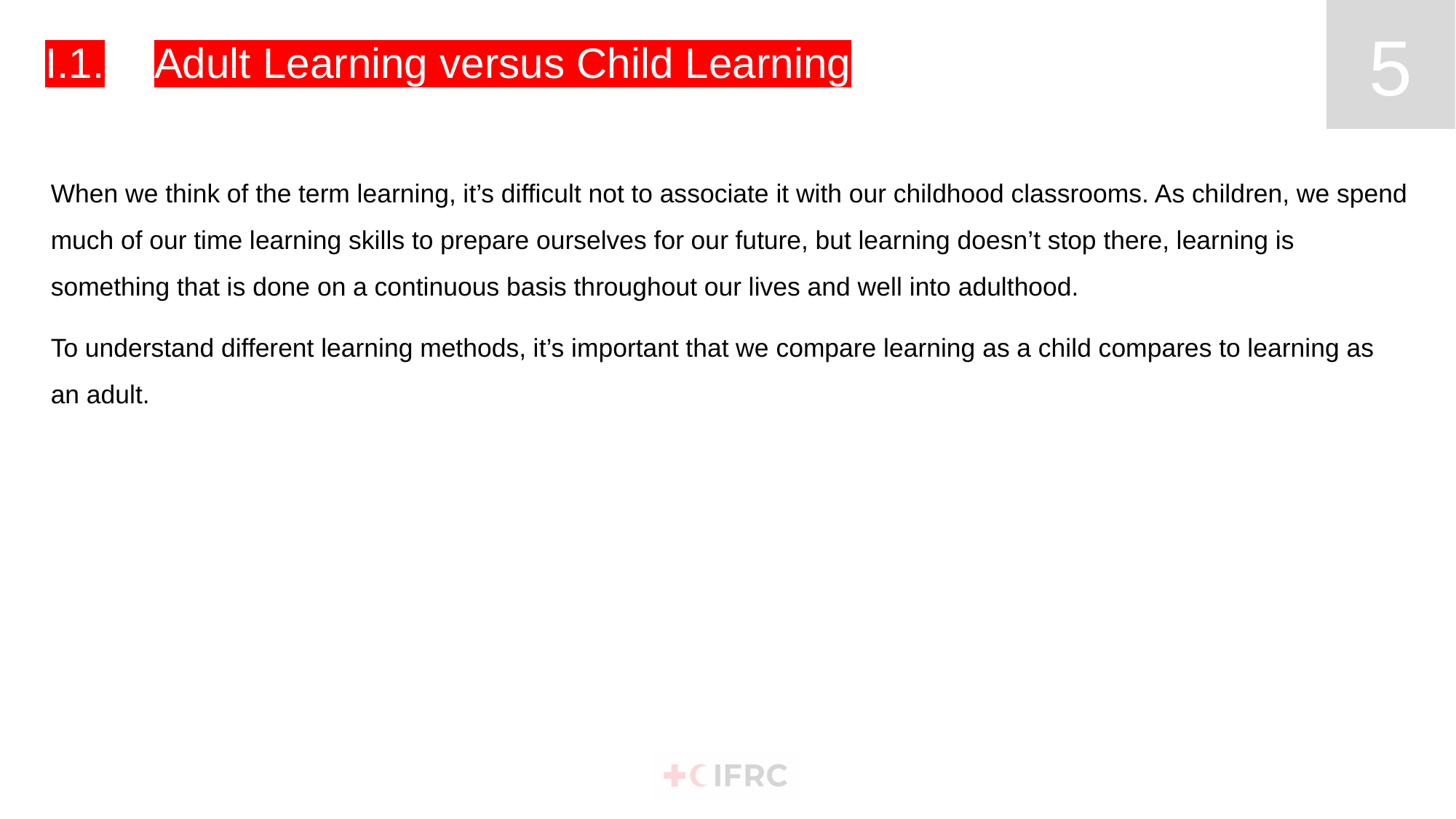

# I.1.	Adult Learning versus Child Learning
When we think of the term learning, it’s difficult not to associate it with our childhood classrooms. As children, we spend much of our time learning skills to prepare ourselves for our future, but learning doesn’t stop there, learning is something that is done on a continuous basis throughout our lives and well into adulthood.
To understand different learning methods, it’s important that we compare learning as a child compares to learning as an adult.